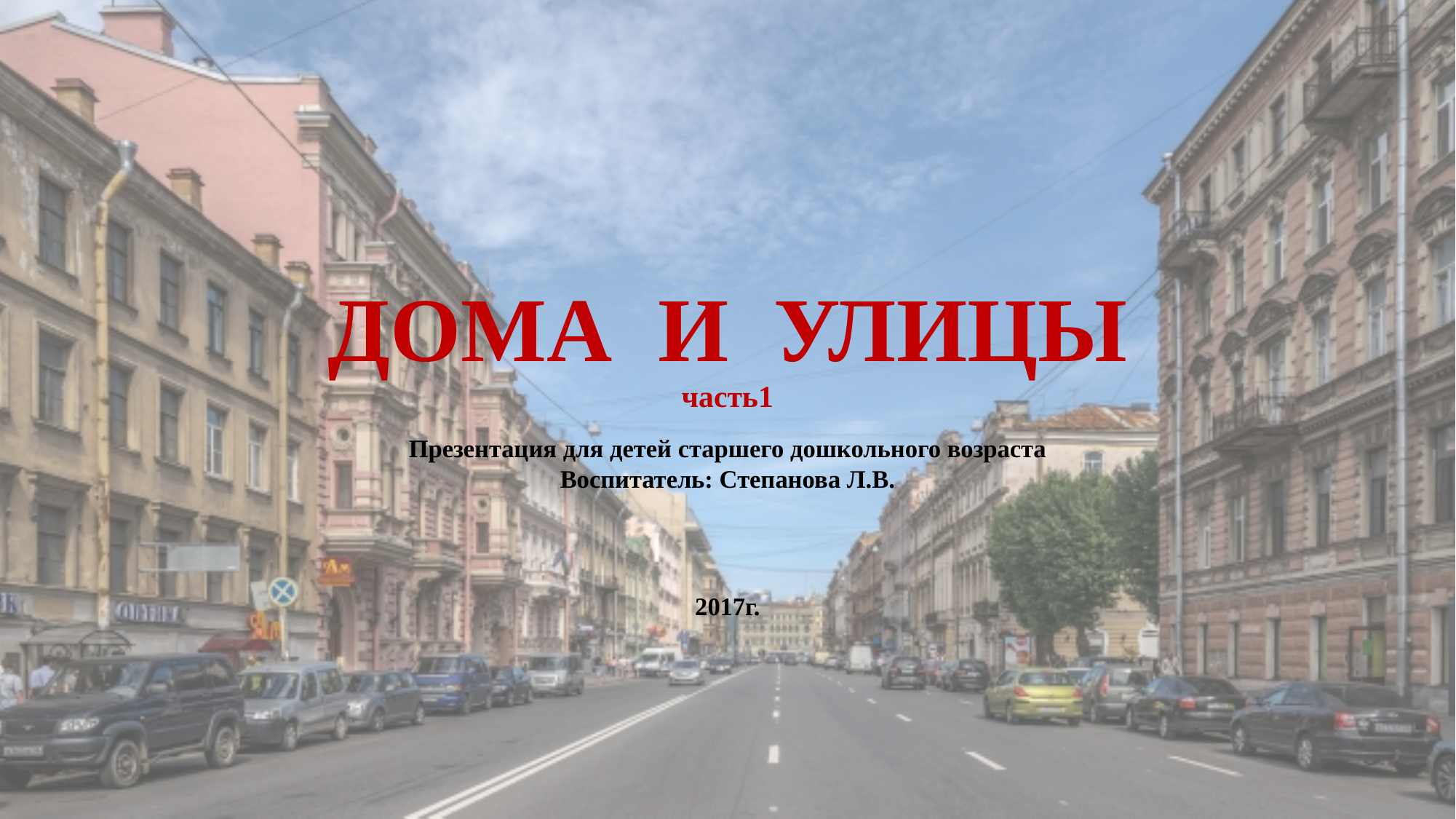

# ДОМА  И  УЛИЦЫ часть1
Презентация для детей старшего дошкольного возраста
Воспитатель: Степанова Л.В.

2017г.